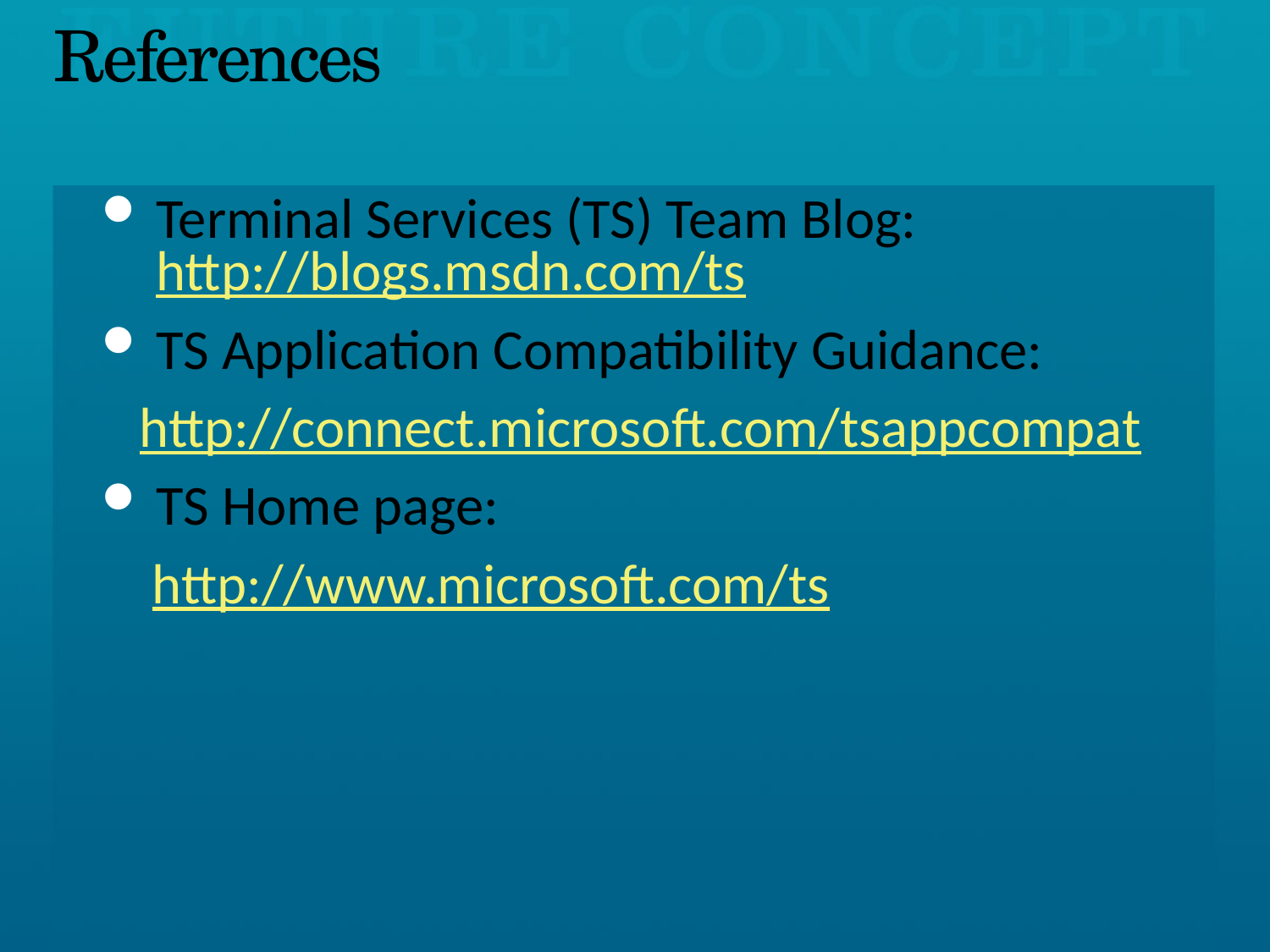

# References
Terminal Services (TS) Team Blog: http://blogs.msdn.com/ts
TS Application Compatibility Guidance:
   http://connect.microsoft.com/tsappcompat
TS Home page:
    http://www.microsoft.com/ts